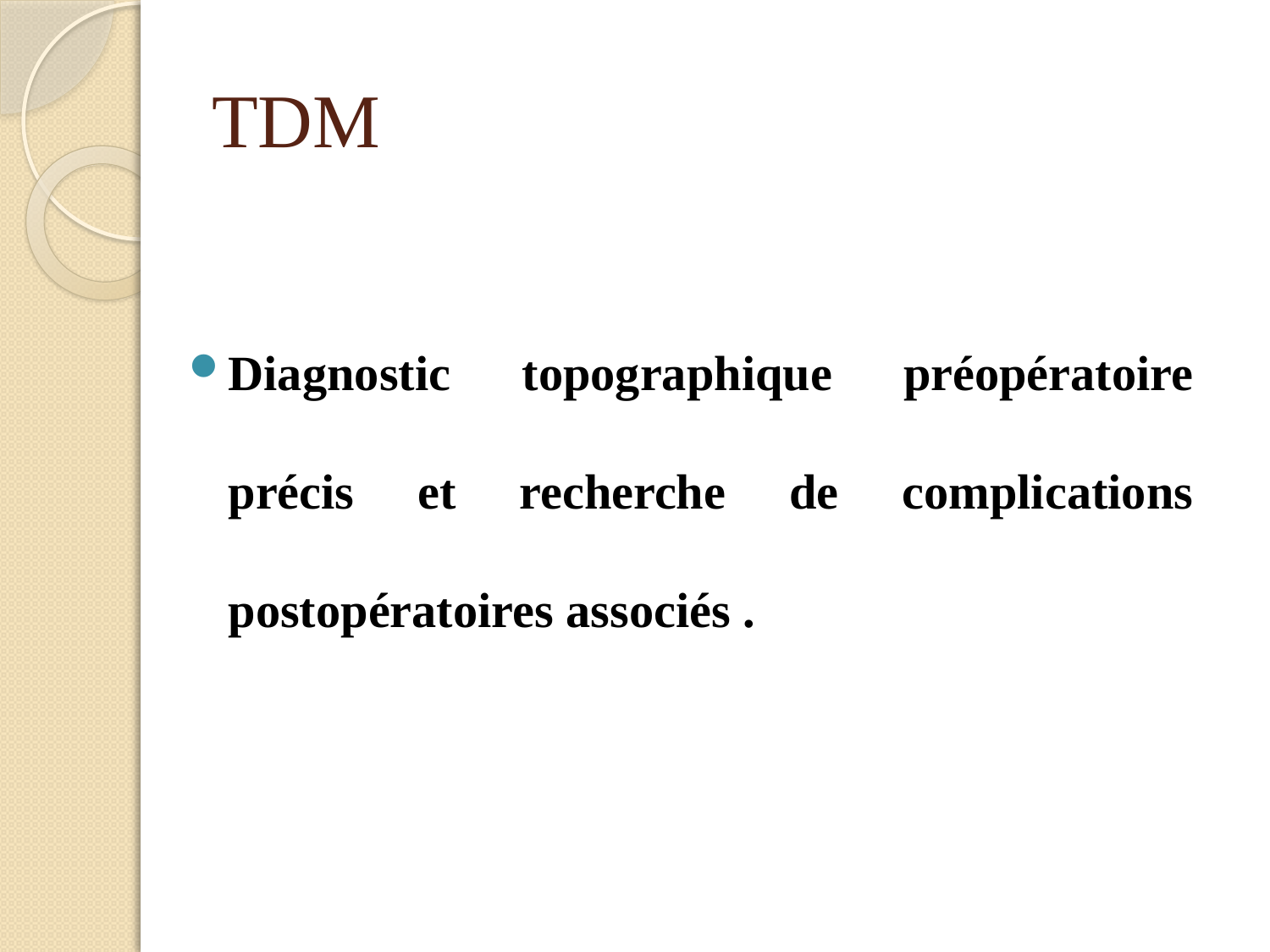

# TDM
Diagnostic topographique préopératoire précis et recherche de complications postopératoires associés .